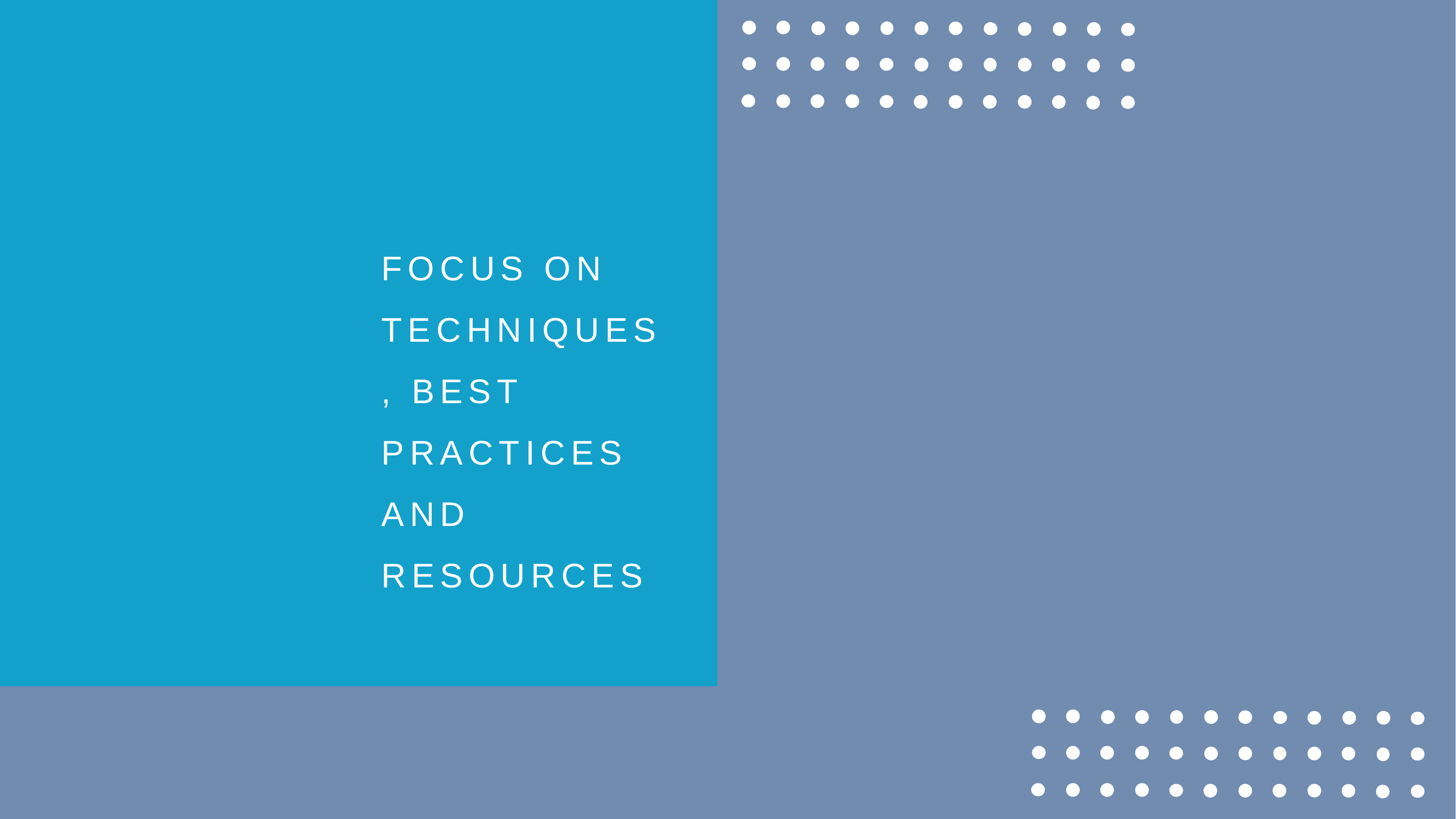

FOCUS ON TECHNIQUES, BEST PRACTICES AND RESOURCES